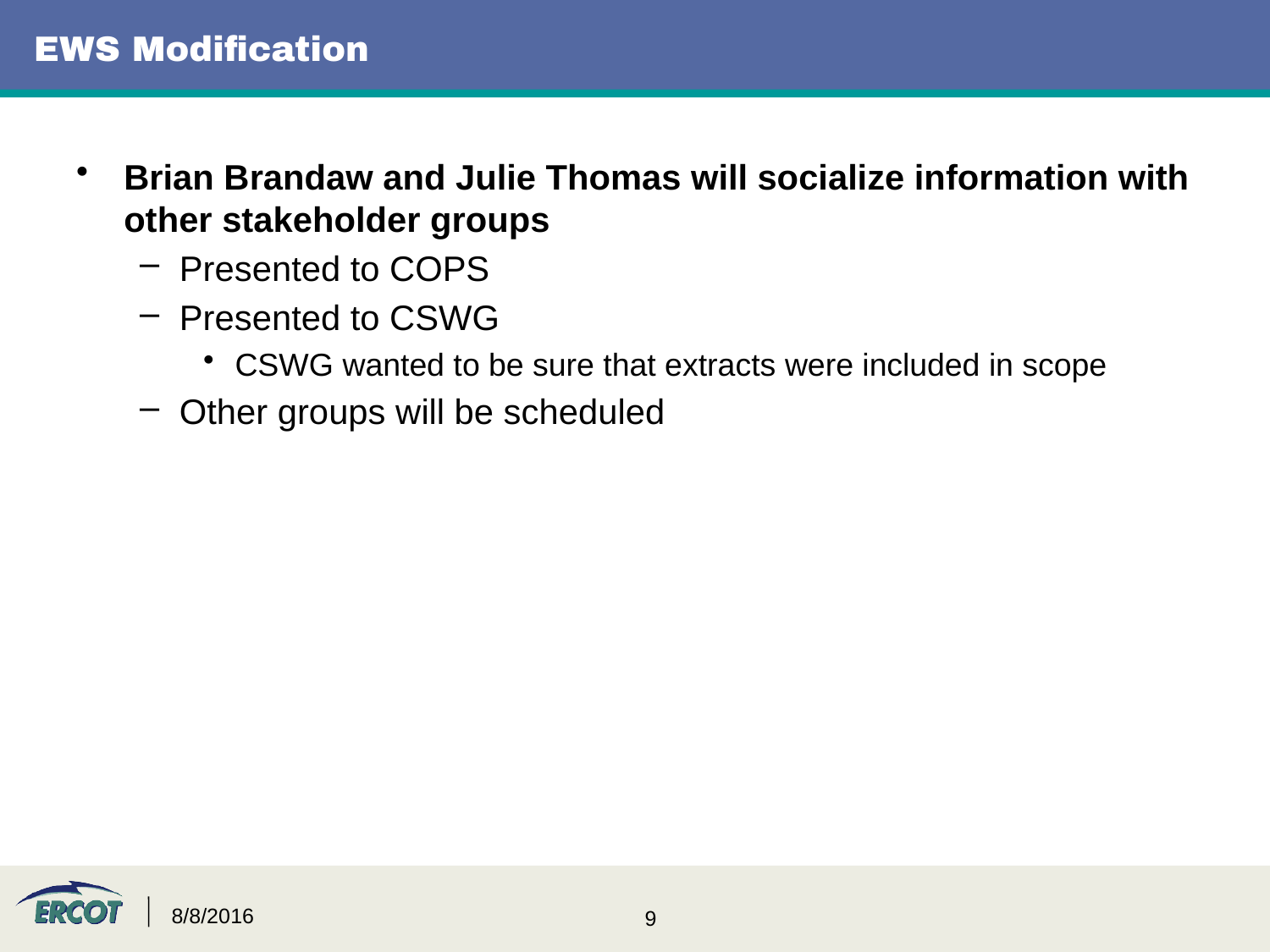

# EWS Modification
Brian Brandaw and Julie Thomas will socialize information with other stakeholder groups
Presented to COPS
Presented to CSWG
CSWG wanted to be sure that extracts were included in scope
Other groups will be scheduled
8/8/2016